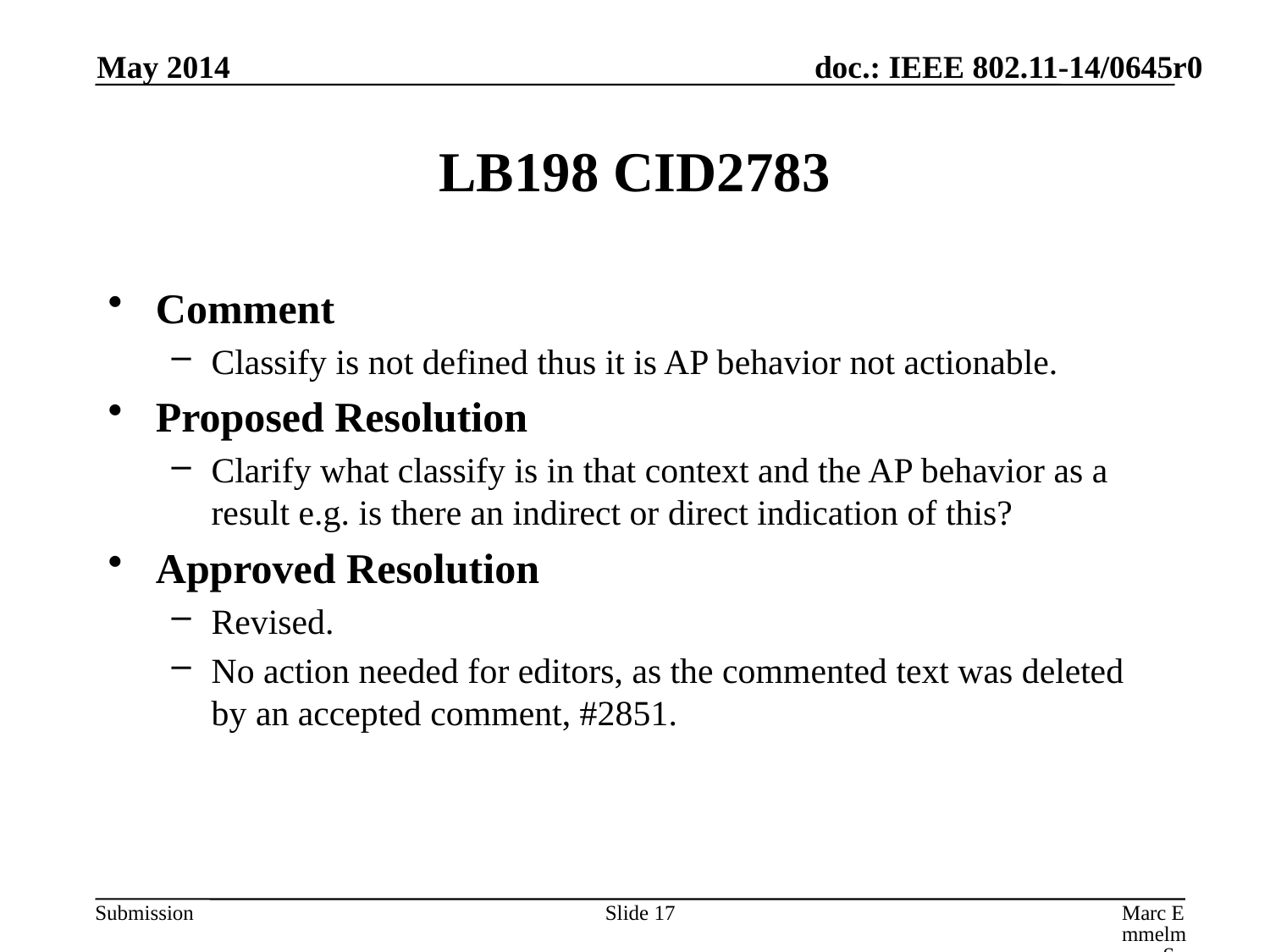

May 2014
# LB198 CID2783
Comment
Classify is not defined thus it is AP behavior not actionable.
Proposed Resolution
Clarify what classify is in that context and the AP behavior as a result e.g. is there an indirect or direct indication of this?
Approved Resolution
Revised.
No action needed for editors, as the commented text was deleted by an accepted comment, #2851.

Slide 17
Marc Emmelmann, Self